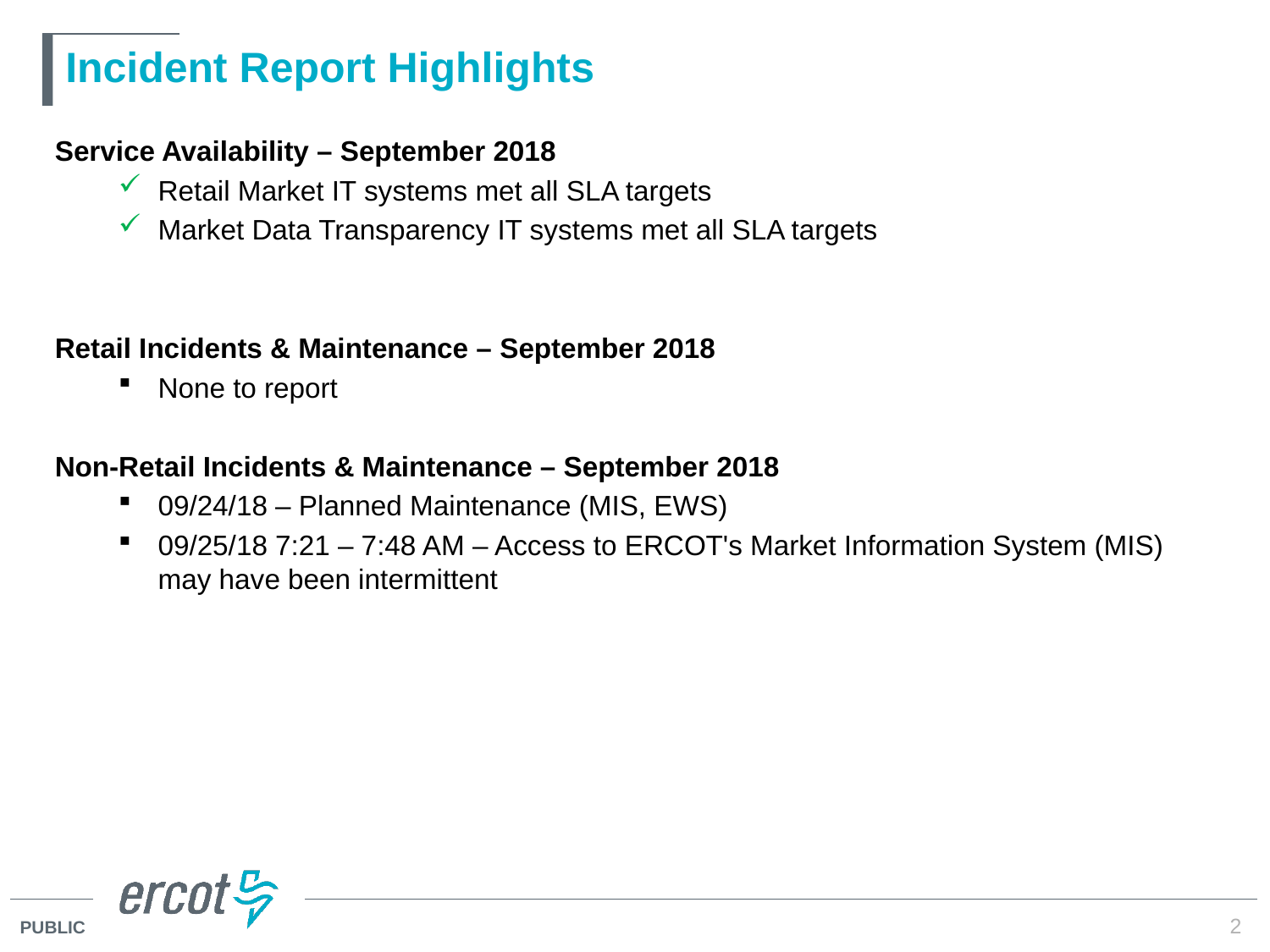

# Incident Report Highlights
Service Availability – September 2018
Retail Market IT systems met all SLA targets
Market Data Transparency IT systems met all SLA targets

Retail Incidents & Maintenance – September 2018
None to report

Non-Retail Incidents & Maintenance – September 2018
09/24/18 – Planned Maintenance (MIS, EWS)
09/25/18 7:21 – 7:48 AM – Access to ERCOT's Market Information System (MIS) may have been intermittent

2